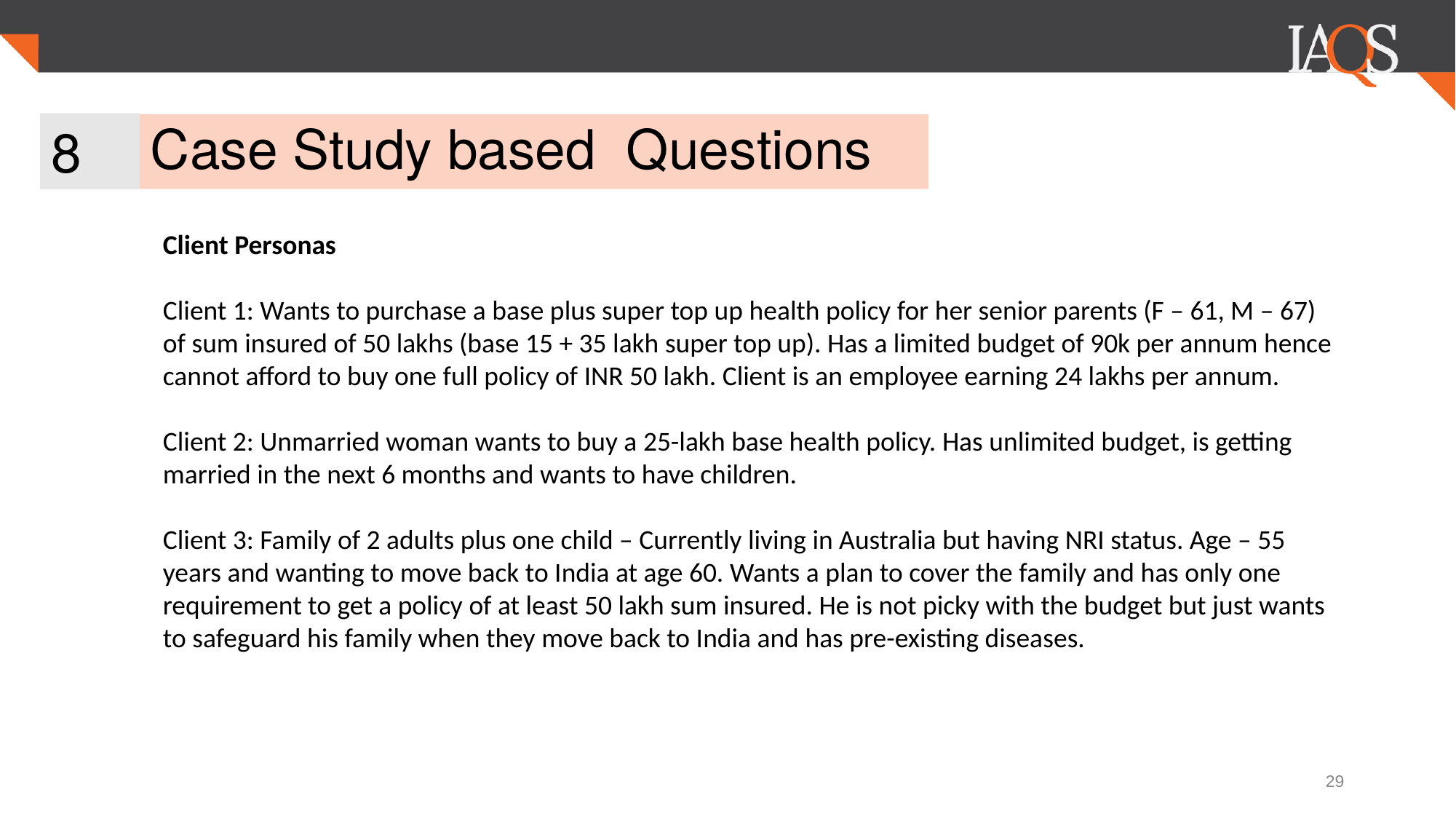

8
# Case Study based  Questions

Client Personas

Client 1: Wants to purchase a base plus super top up health policy for her senior parents (F – 61, M – 67) of sum insured of 50 lakhs (base 15 + 35 lakh super top up). Has a limited budget of 90k per annum hence cannot afford to buy one full policy of INR 50 lakh. Client is an employee earning 24 lakhs per annum.

Client 2: Unmarried woman wants to buy a 25-lakh base health policy. Has unlimited budget, is getting married in the next 6 months and wants to have children.

Client 3: Family of 2 adults plus one child – Currently living in Australia but having NRI status. Age – 55 years and wanting to move back to India at age 60. Wants a plan to cover the family and has only one requirement to get a policy of at least 50 lakh sum insured. He is not picky with the budget but just wants to safeguard his family when they move back to India and has pre-existing diseases.

29